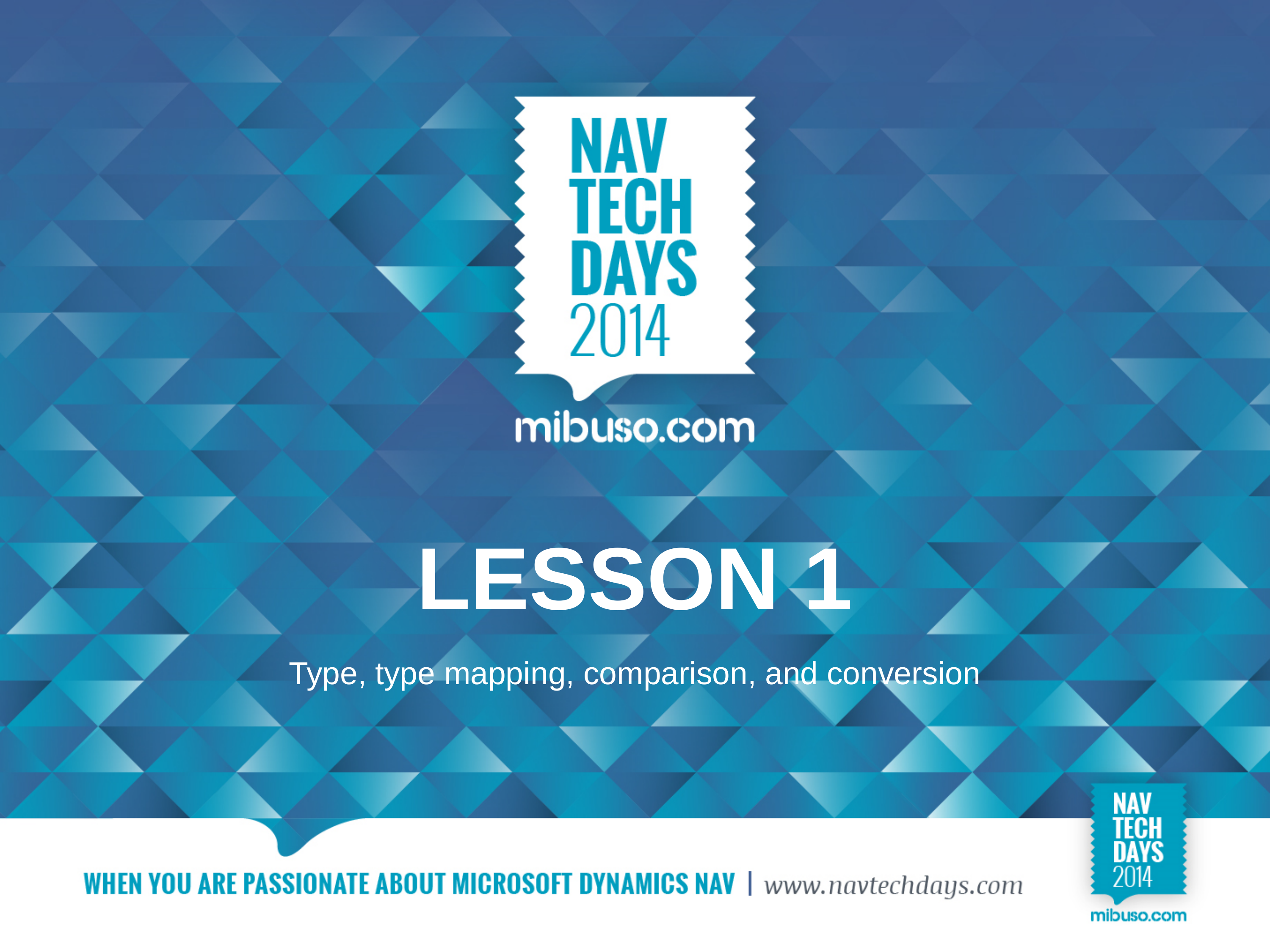

# Lesson 1
Type, type mapping, comparison, and conversion